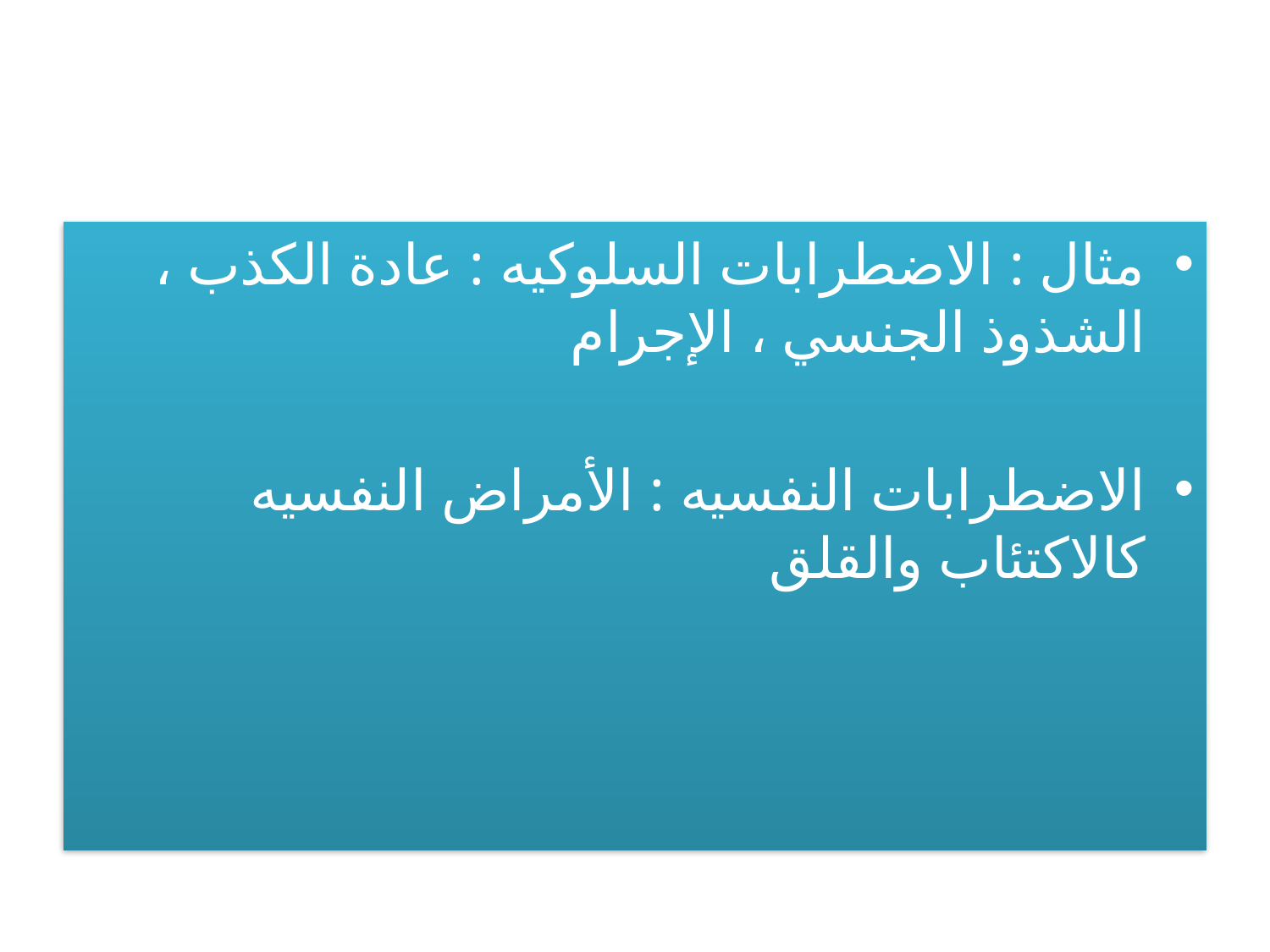

مثال : الاضطرابات السلوكيه : عادة الكذب ، الشذوذ الجنسي ، الإجرام

الاضطرابات النفسيه : الأمراض النفسيه كالاكتئاب والقلق